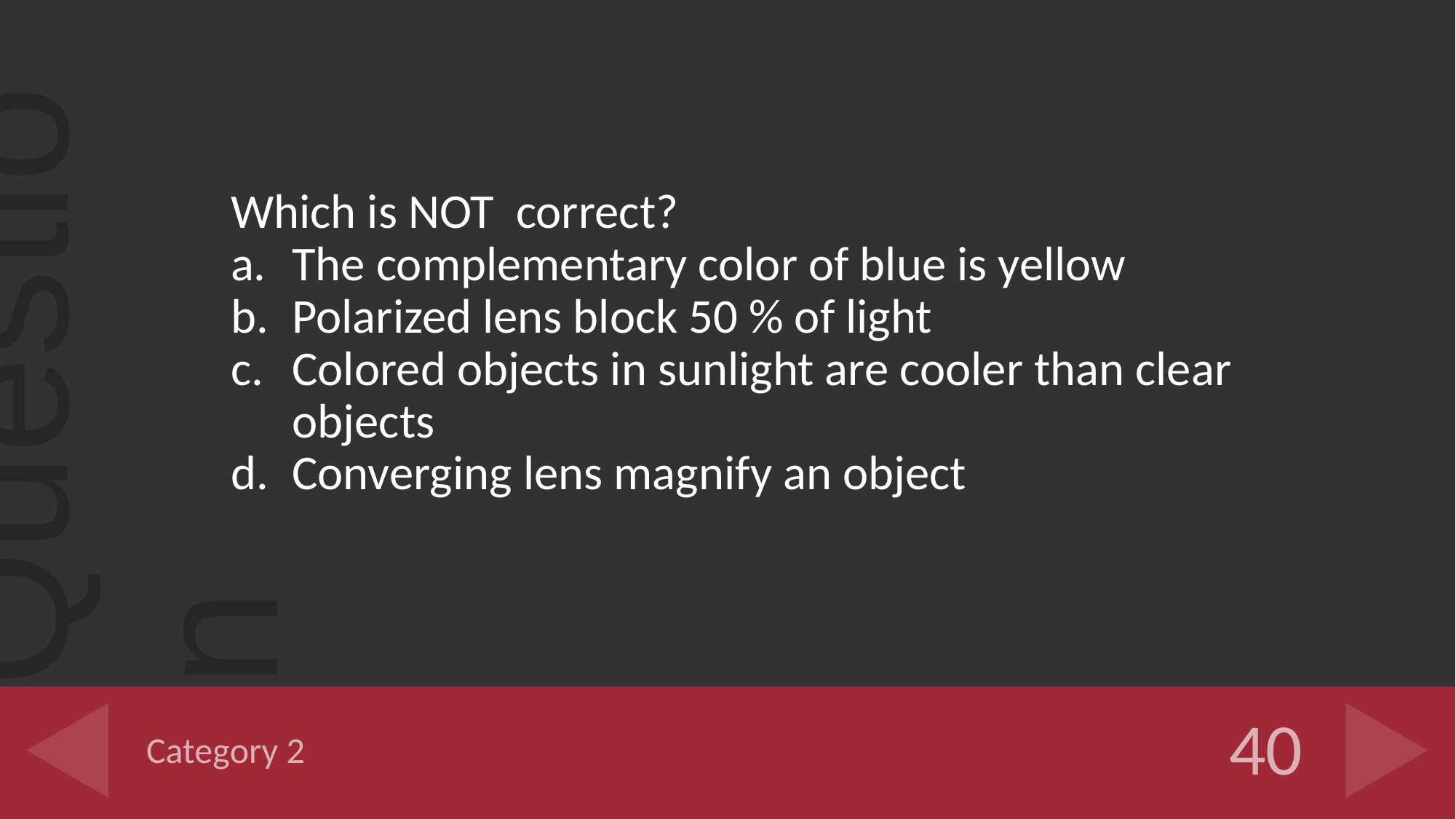

Which is NOT  correct?
The complementary color of blue is yellow
Polarized lens block 50 % of light
Colored objects in sunlight are cooler than clear objects
Converging lens magnify an object
# Category 2
40